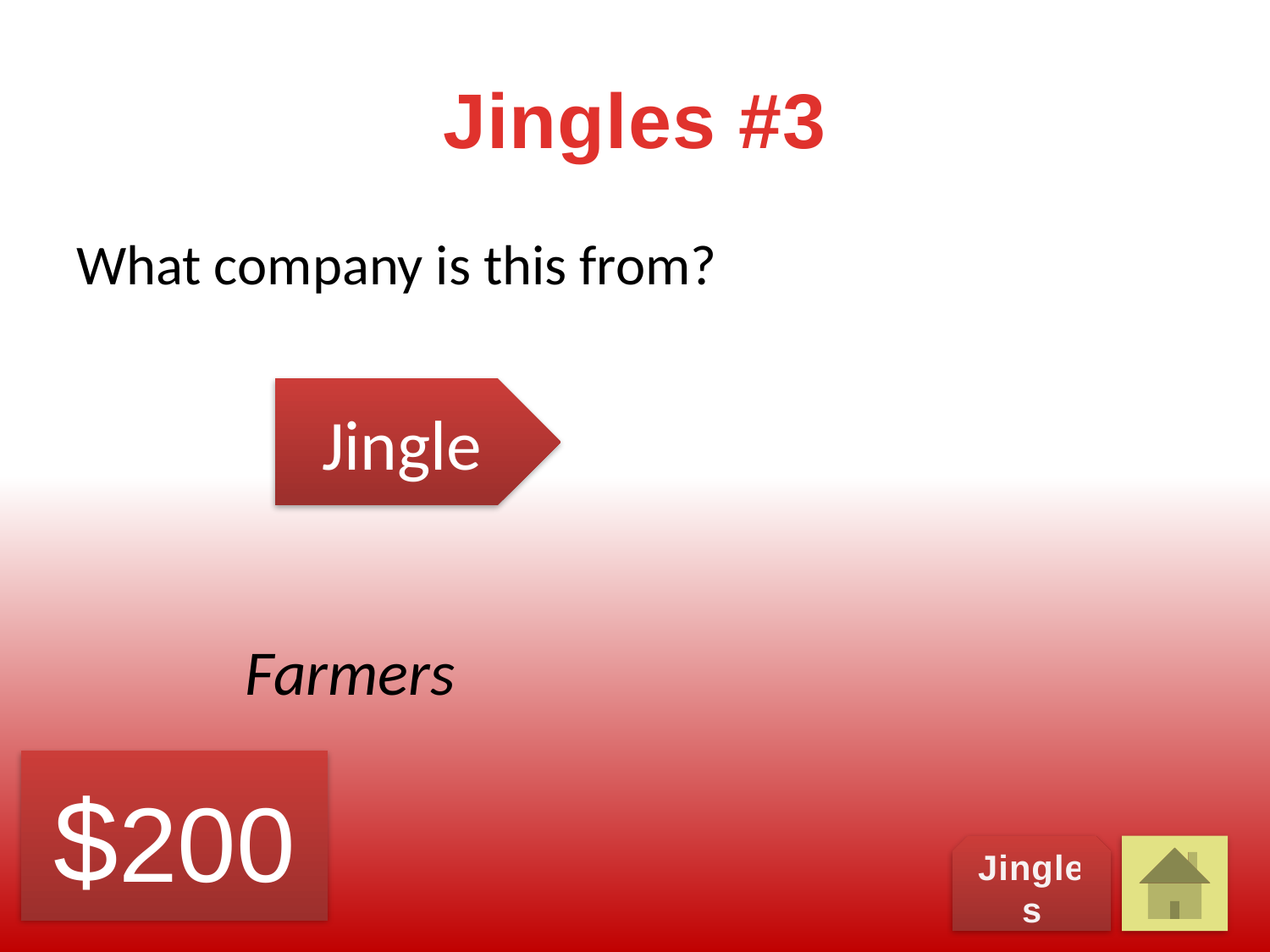

# Jingles #3
What company is this from?
Jingle
Farmers
$200
Jingles